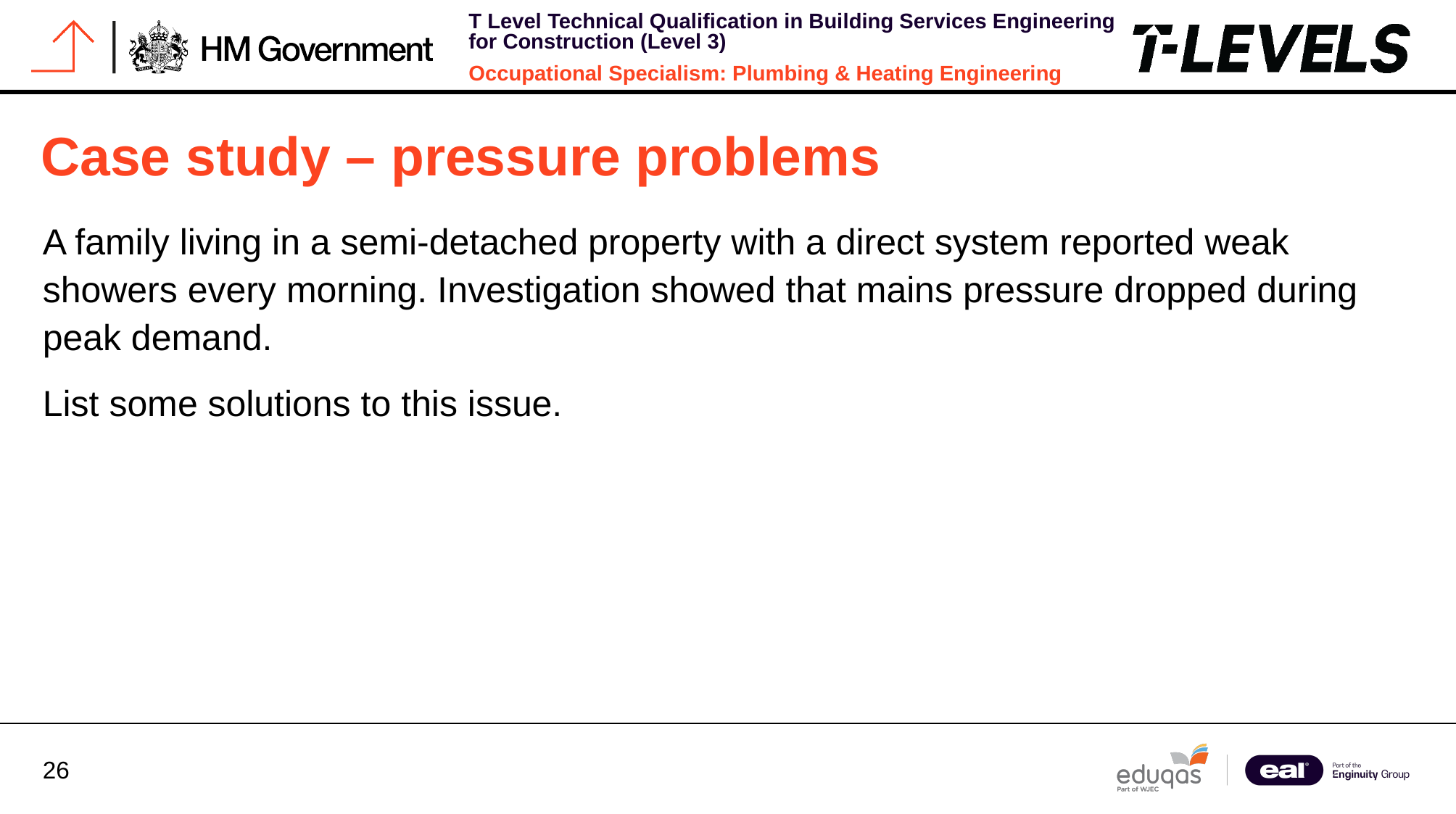

# Case study – pressure problems
A family living in a semi-detached property with a direct system reported weak showers every morning. Investigation showed that mains pressure dropped during peak demand.
List some solutions to this issue.